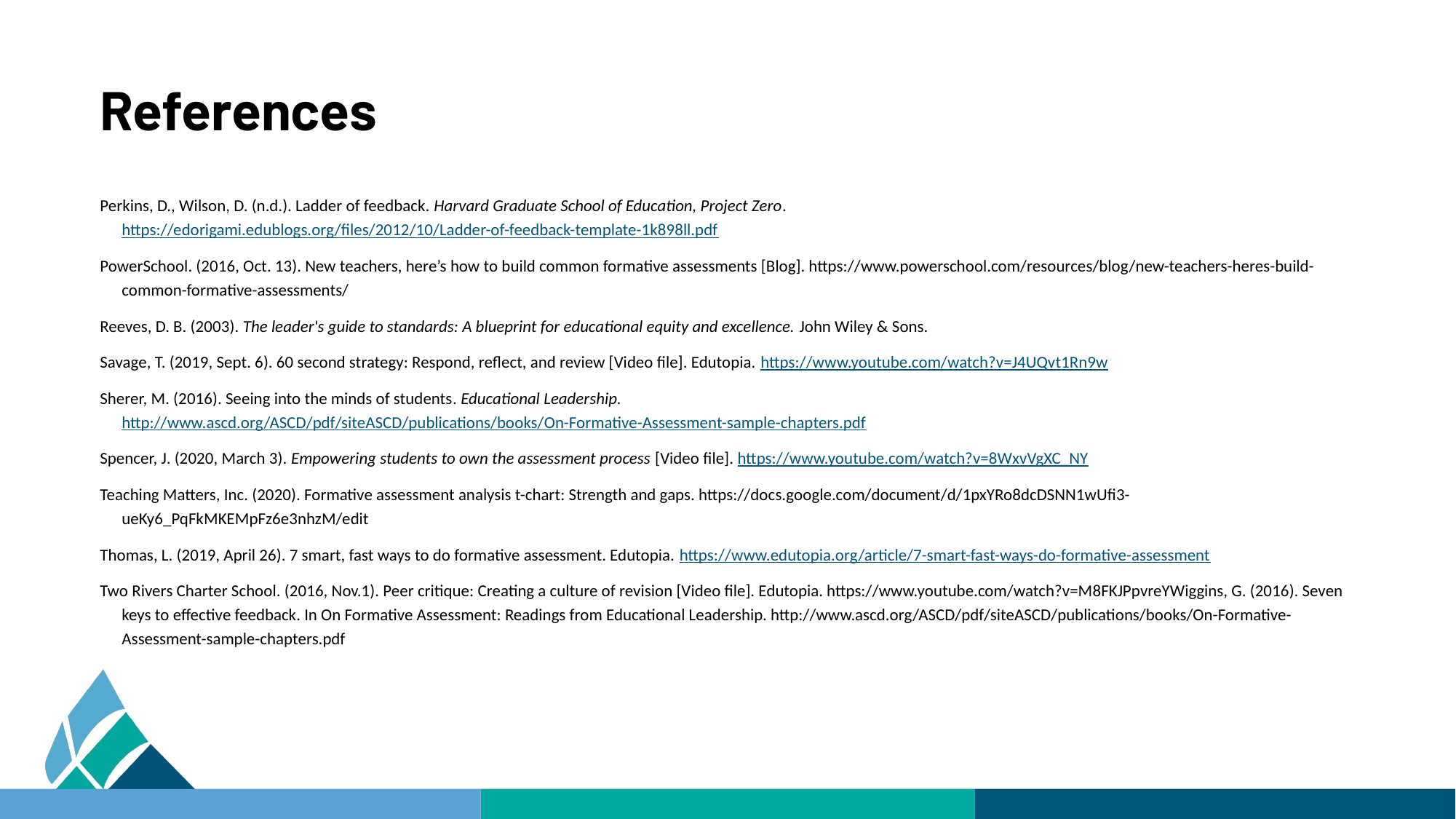

# References
Perkins, D., Wilson, D. (n.d.). Ladder of feedback. Harvard Graduate School of Education, Project Zero. https://edorigami.edublogs.org/files/2012/10/Ladder-of-feedback-template-1k898ll.pdf
PowerSchool. (2016, Oct. 13). New teachers, here’s how to build common formative assessments [Blog]. https://www.powerschool.com/resources/blog/new-teachers-heres-build-common-formative-assessments/
Reeves, D. B. (2003). The leader's guide to standards: A blueprint for educational equity and excellence. John Wiley & Sons.
Savage, T. (2019, Sept. 6). 60 second strategy: Respond, reflect, and review [Video file]. Edutopia. https://www.youtube.com/watch?v=J4UQvt1Rn9w
Sherer, M. (2016). Seeing into the minds of students. Educational Leadership. http://www.ascd.org/ASCD/pdf/siteASCD/publications/books/On-Formative-Assessment-sample-chapters.pdf
Spencer, J. (2020, March 3). Empowering students to own the assessment process [Video file]. https://www.youtube.com/watch?v=8WxvVgXC_NY
Teaching Matters, Inc. (2020). Formative assessment analysis t-chart: Strength and gaps. https://docs.google.com/document/d/1pxYRo8dcDSNN1wUfi3-ueKy6_PqFkMKEMpFz6e3nhzM/edit
Thomas, L. (2019, April 26). 7 smart, fast ways to do formative assessment. Edutopia. https://www.edutopia.org/article/7-smart-fast-ways-do-formative-assessment
Two Rivers Charter School. (2016, Nov.1). Peer critique: Creating a culture of revision [Video file]. Edutopia. https://www.youtube.com/watch?v=M8FKJPpvreYWiggins, G. (2016). Seven keys to effective feedback. In On Formative Assessment: Readings from Educational Leadership. http://www.ascd.org/ASCD/pdf/siteASCD/publications/books/On-Formative-Assessment-sample-chapters.pdf